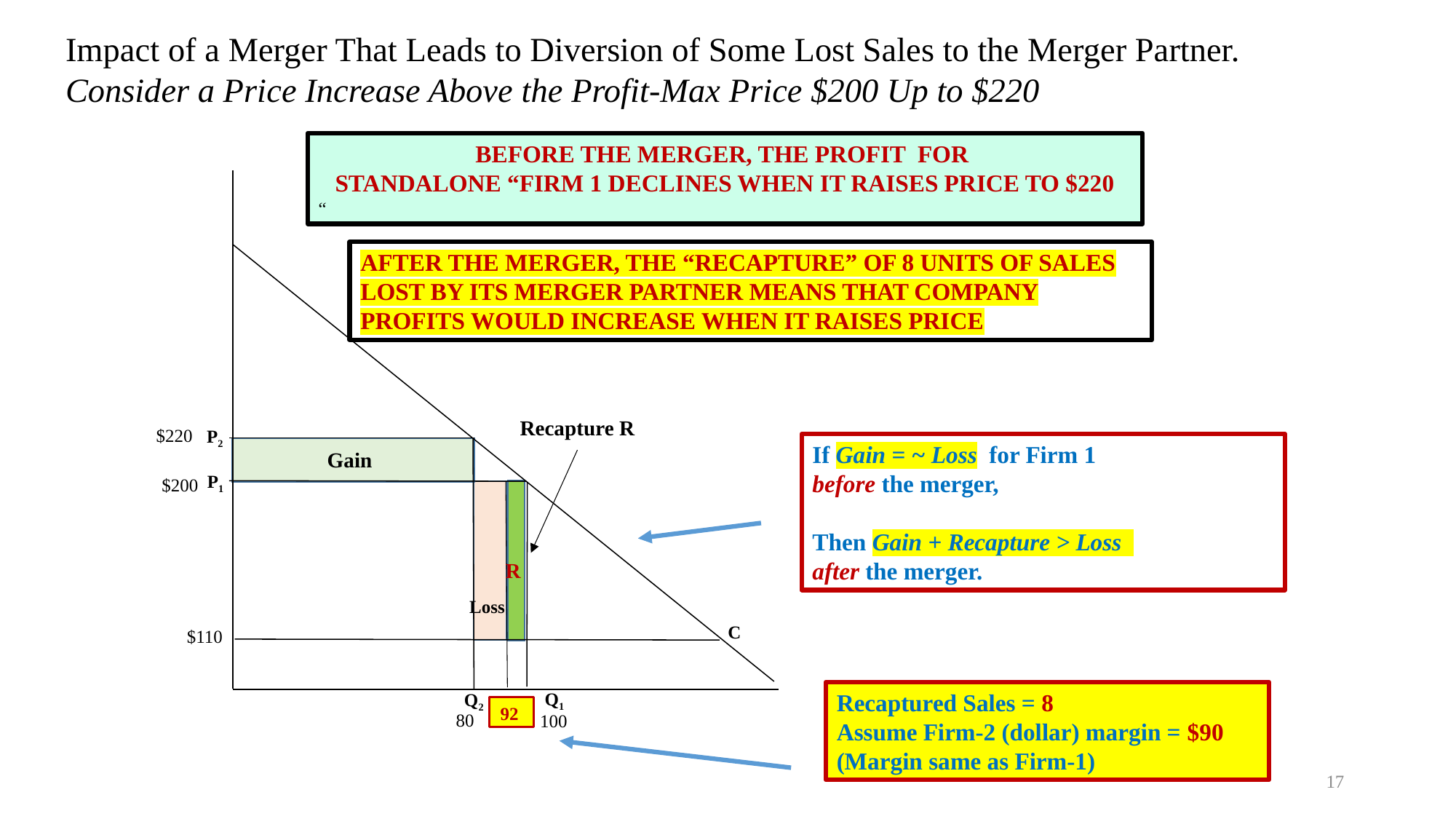

Impact of a Merger That Leads to Diversion of Some Lost Sales to the Merger Partner.  Consider a Price Increase Above the Profit-Max Price $200 Up to $220
BEFORE THE MERGER, THE PROFIT  FOR
STANDALONE “FIRM 1 DECLINES WHEN IT RAISES PRICE TO $220
“
Recapture R
Gain
R
$220
P2
P1
$200
$110
Q1
Q2

80
100

C
92

Loss

AFTER THE MERGER, THE “RECAPTURE” OF 8 UNITS OF SALES LOST BY ITS MERGER PARTNER MEANS THAT COMPANY PROFITS WOULD INCREASE WHEN IT RAISES PRICE
If Gain = ~ Loss  for Firm 1
before the merger,
Then Gain + Recapture > Loss
after the merger.
Recaptured Sales = 8
Assume Firm-2 (dollar) margin = $90
(Margin same as Firm-1)
17